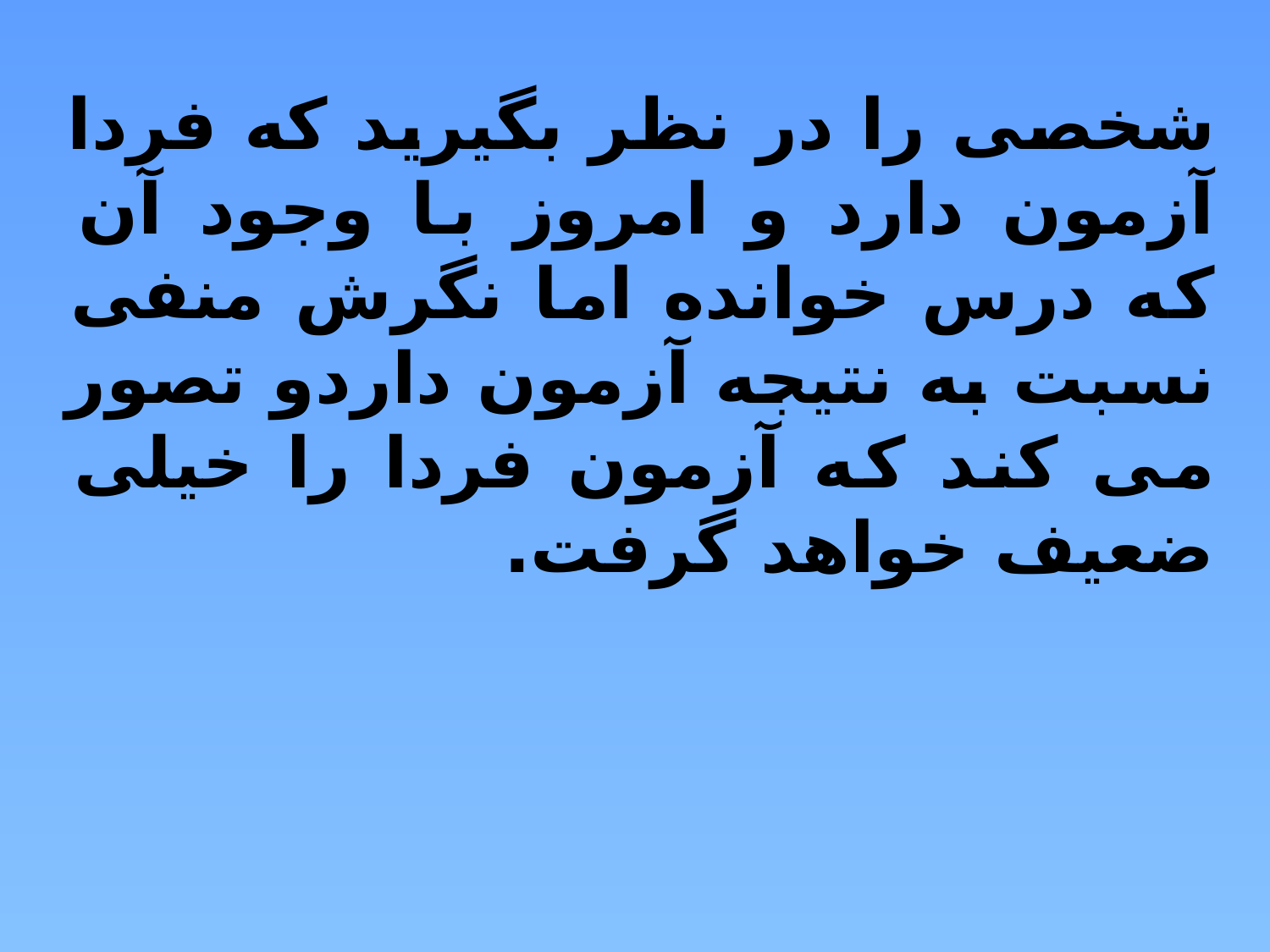

شخصی را در نظر بگیرید که فردا آزمون دارد و امروز با وجود آن که درس خوانده اما نگرش منفی نسبت به نتیجه آزمون داردو تصور می کند که آزمون فردا را خیلی ضعیف خواهد گرفت.